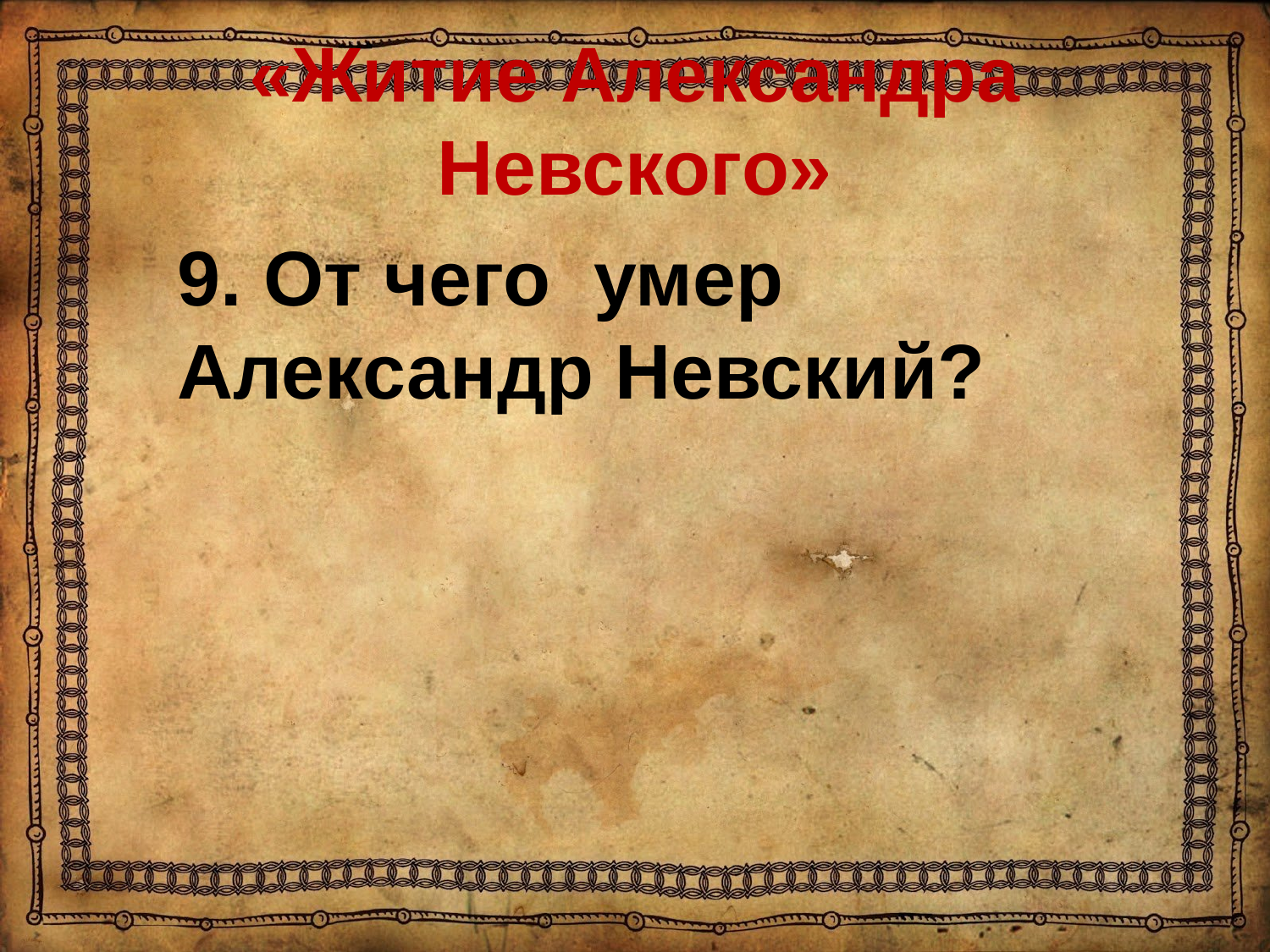

# «Житие Александра Невского»
9. От чего  умер  Александр Невский?